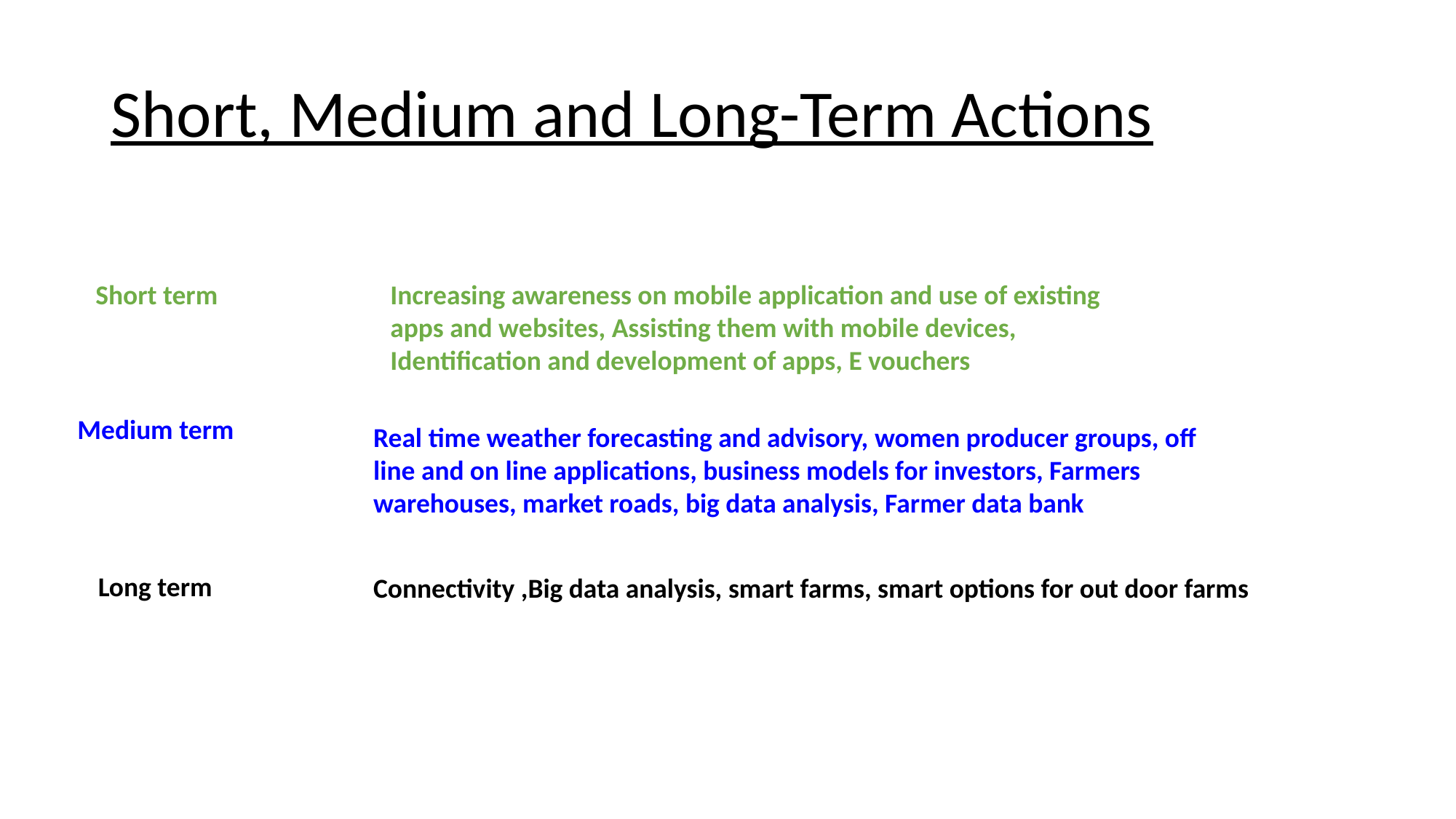

# Short, Medium and Long-Term Actions
Short term
Increasing awareness on mobile application and use of existing apps and websites, Assisting them with mobile devices, Identification and development of apps, E vouchers
Medium term
Real time weather forecasting and advisory, women producer groups, off line and on line applications, business models for investors, Farmers warehouses, market roads, big data analysis, Farmer data bank
Long term
Connectivity ,Big data analysis, smart farms, smart options for out door farms